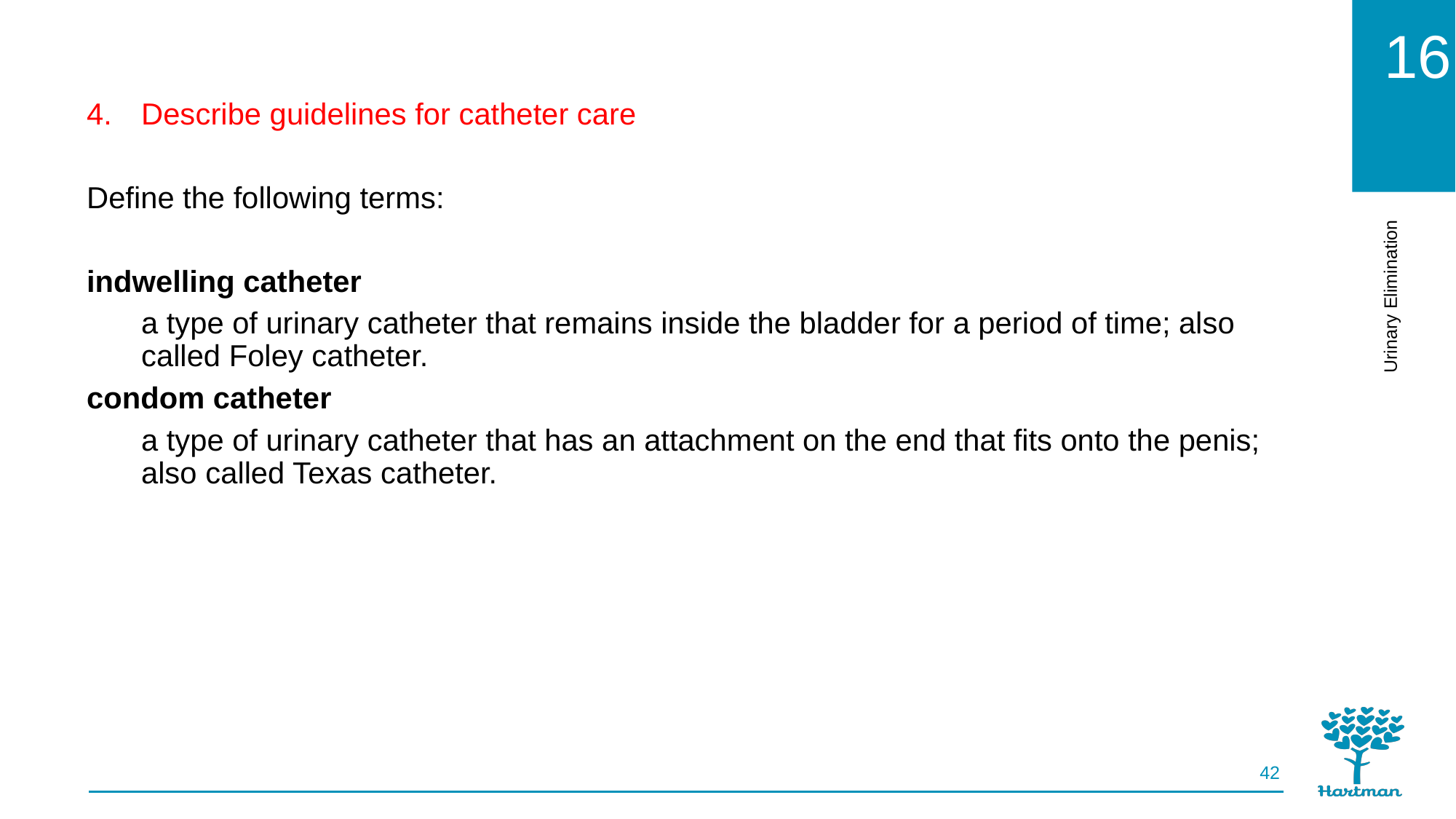

Describe guidelines for catheter care

Define the following terms:

indwelling catheter
a type of urinary catheter that remains inside the bladder for a period of time; also called Foley catheter.
condom catheter
a type of urinary catheter that has an attachment on the end that fits onto the penis; also called Texas catheter.

42